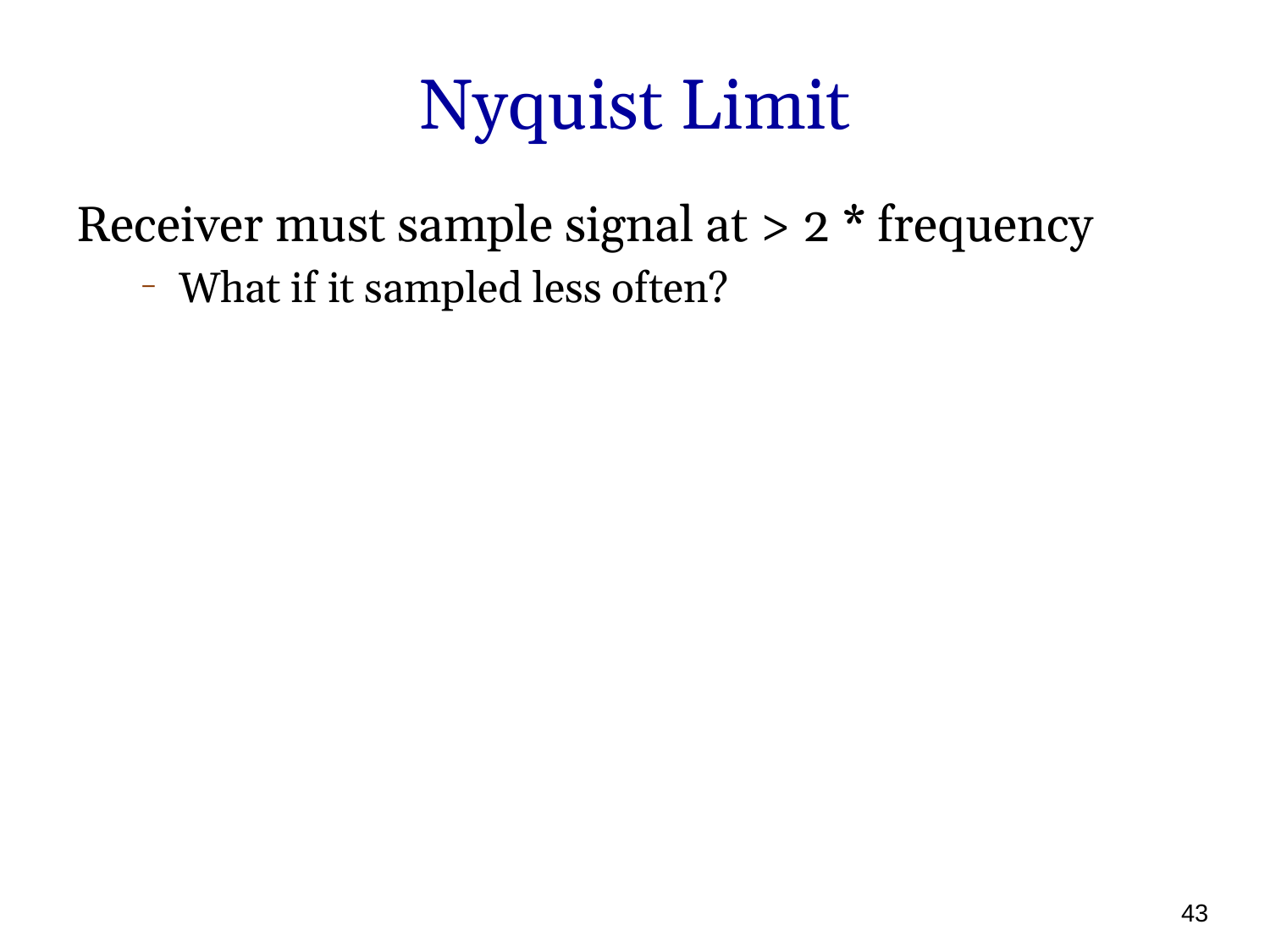

# Nyquist Limit
Receiver must sample signal at > 2 * frequency
What if it sampled less often?
43